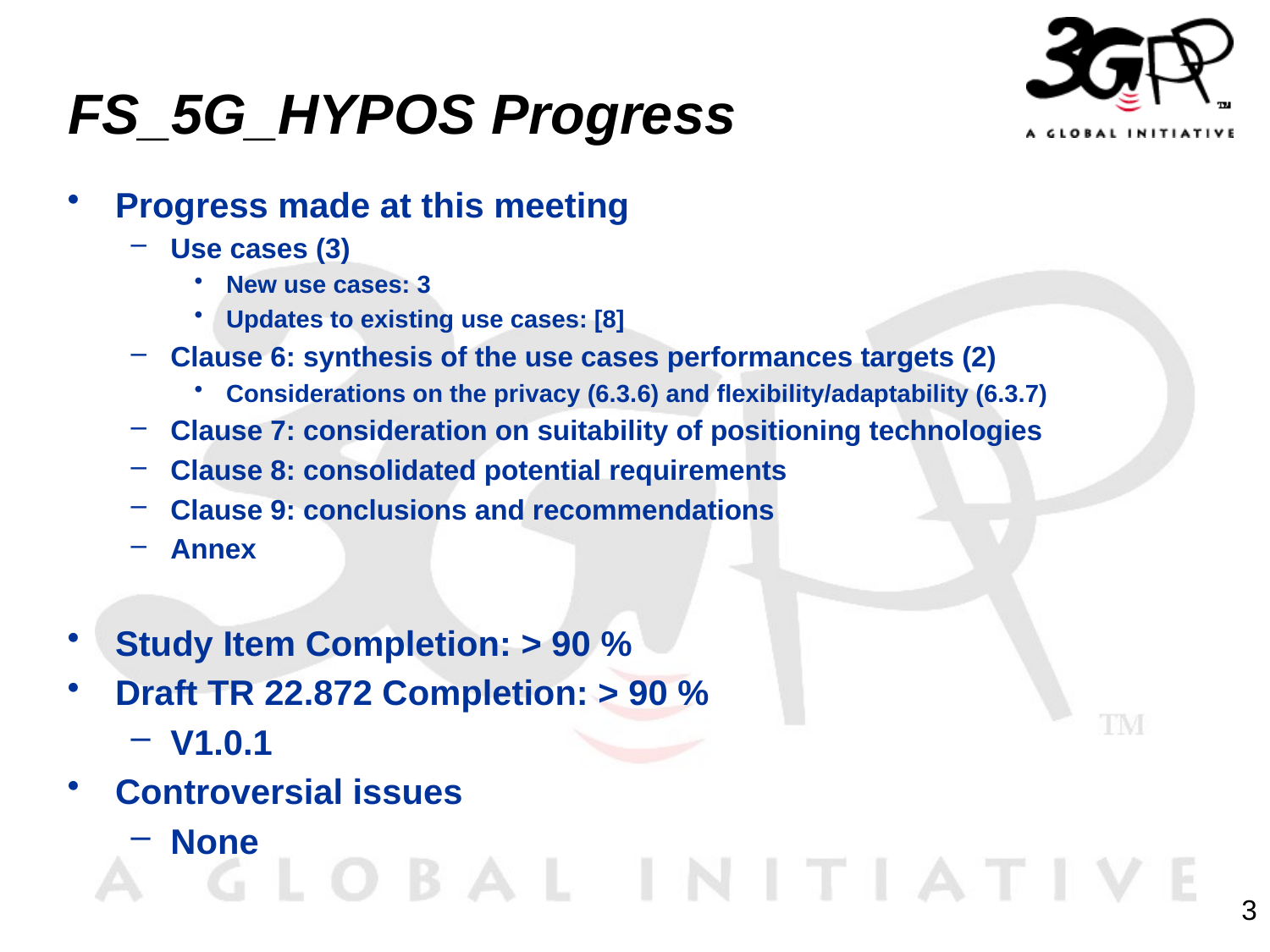

# FS_5G_HYPOS Progress
Progress made at this meeting
Use cases (3)
New use cases: 3
Updates to existing use cases: [8]
Clause 6: synthesis of the use cases performances targets (2)
Considerations on the privacy (6.3.6) and flexibility/adaptability (6.3.7)
Clause 7: consideration on suitability of positioning technologies
Clause 8: consolidated potential requirements
Clause 9: conclusions and recommendations
Annex

Study Item Completion: > 90 %
Draft TR 22.872 Completion: > 90 %
V1.0.1
Controversial issues
None
3